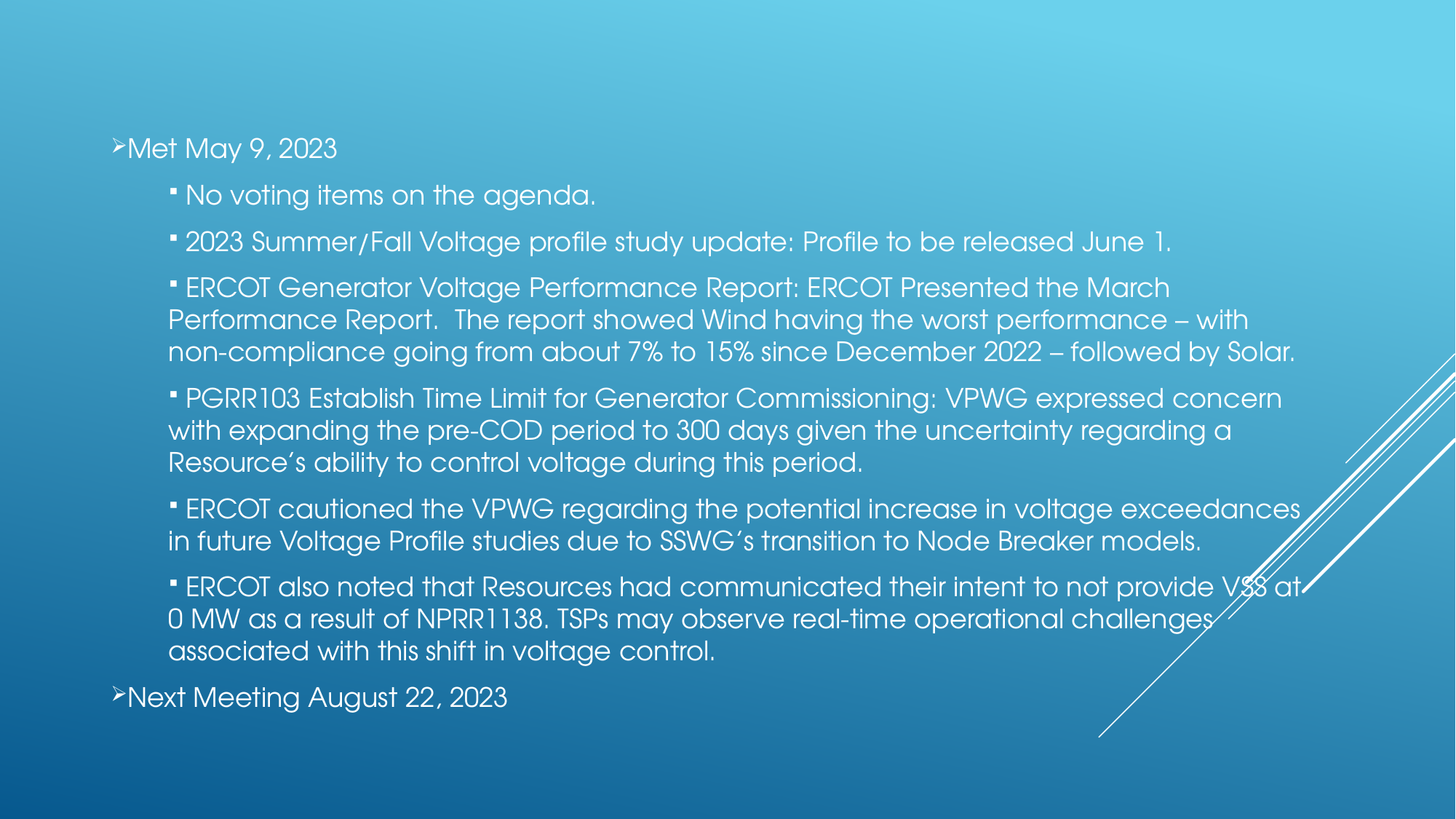

Met May 9, 2023
 No voting items on the agenda.
 2023 Summer/Fall Voltage profile study update: Profile to be released June 1.
 ERCOT Generator Voltage Performance Report: ERCOT Presented the March Performance Report.  The report showed Wind having the worst performance – with non-compliance going from about 7% to 15% since December 2022 – followed by Solar.
 PGRR103 Establish Time Limit for Generator Commissioning: VPWG expressed concern with expanding the pre-COD period to 300 days given the uncertainty regarding a Resource’s ability to control voltage during this period.
 ERCOT cautioned the VPWG regarding the potential increase in voltage exceedances in future Voltage Profile studies due to SSWG’s transition to Node Breaker models.
 ERCOT also noted that Resources had communicated their intent to not provide VSS at 0 MW as a result of NPRR1138. TSPs may observe real-time operational challenges associated with this shift in voltage control.
Next Meeting August 22, 2023